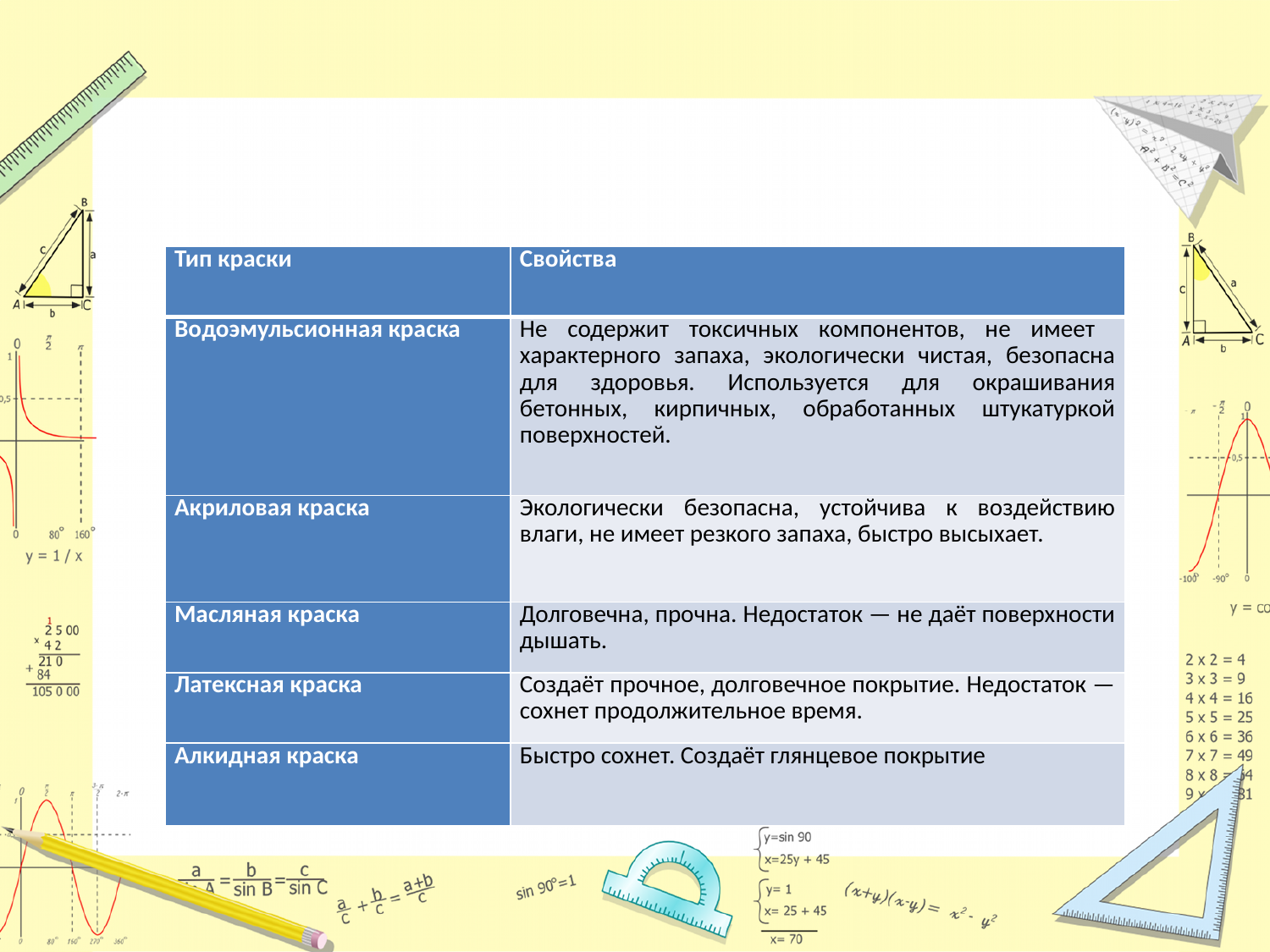

| Тип краски | Свойства |
| --- | --- |
| Водоэмульсионная краска | Не содержит токсичных компонентов, не имеет характерного запаха, экологически чистая, безопасна для здоровья. Используется для окрашивания бетонных, кирпичных, обработанных штукатуркой поверхностей. |
| Акриловая краска | Экологически безопасна, устойчива к воздействию влаги, не имеет резкого запаха, быстро высыхает. |
| Масляная краска | Долговечна, прочна. Недостаток — не даёт поверхности дышать. |
| Латексная краска | Создаёт прочное, долговечное покрытие. Недостаток — сохнет продолжительное время. |
| Алкидная краска | Быстро сохнет. Создаёт глянцевое покрытие |